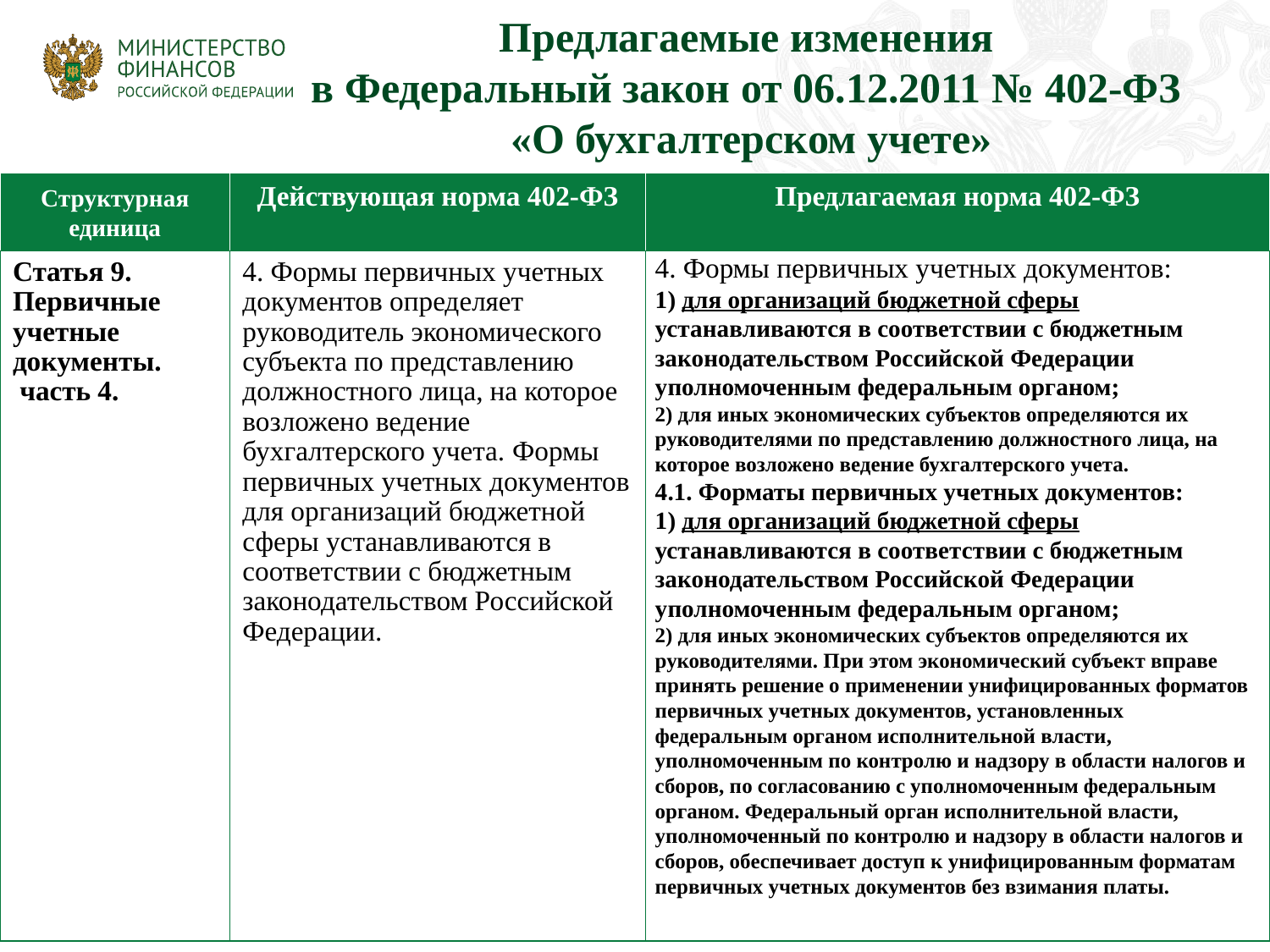

# Предлагаемые изменения в Федеральный закон от 06.12.2011 № 402-ФЗ «О бухгалтерском учете»
| Структурная единица | Действующая норма 402-ФЗ | Предлагаемая норма 402-ФЗ |
| --- | --- | --- |
| Статья 9. Первичные учетные документы. часть 4. | 4. Формы первичных учетных документов определяет руководитель экономического субъекта по представлению должностного лица, на которое возложено ведение бухгалтерского учета. Формы первичных учетных документов для организаций бюджетной сферы устанавливаются в соответствии с бюджетным законодательством Российской Федерации. | 4. Формы первичных учетных документов: 1) для организаций бюджетной сферы устанавливаются в соответствии с бюджетным законодательством Российской Федерации уполномоченным федеральным органом; 2) для иных экономических субъектов определяются их руководителями по представлению должностного лица, на которое возложено ведение бухгалтерского учета. 4.1. Форматы первичных учетных документов: 1) для организаций бюджетной сферы устанавливаются в соответствии с бюджетным законодательством Российской Федерации уполномоченным федеральным органом; 2) для иных экономических субъектов определяются их руководителями. При этом экономический субъект вправе принять решение о применении унифицированных форматов первичных учетных документов, установленных федеральным органом исполнительной власти, уполномоченным по контролю и надзору в области налогов и сборов, по согласованию с уполномоченным федеральным органом. Федеральный орган исполнительной власти, уполномоченный по контролю и надзору в области налогов и сборов, обеспечивает доступ к унифицированным форматам первичных учетных документов без взимания платы. |